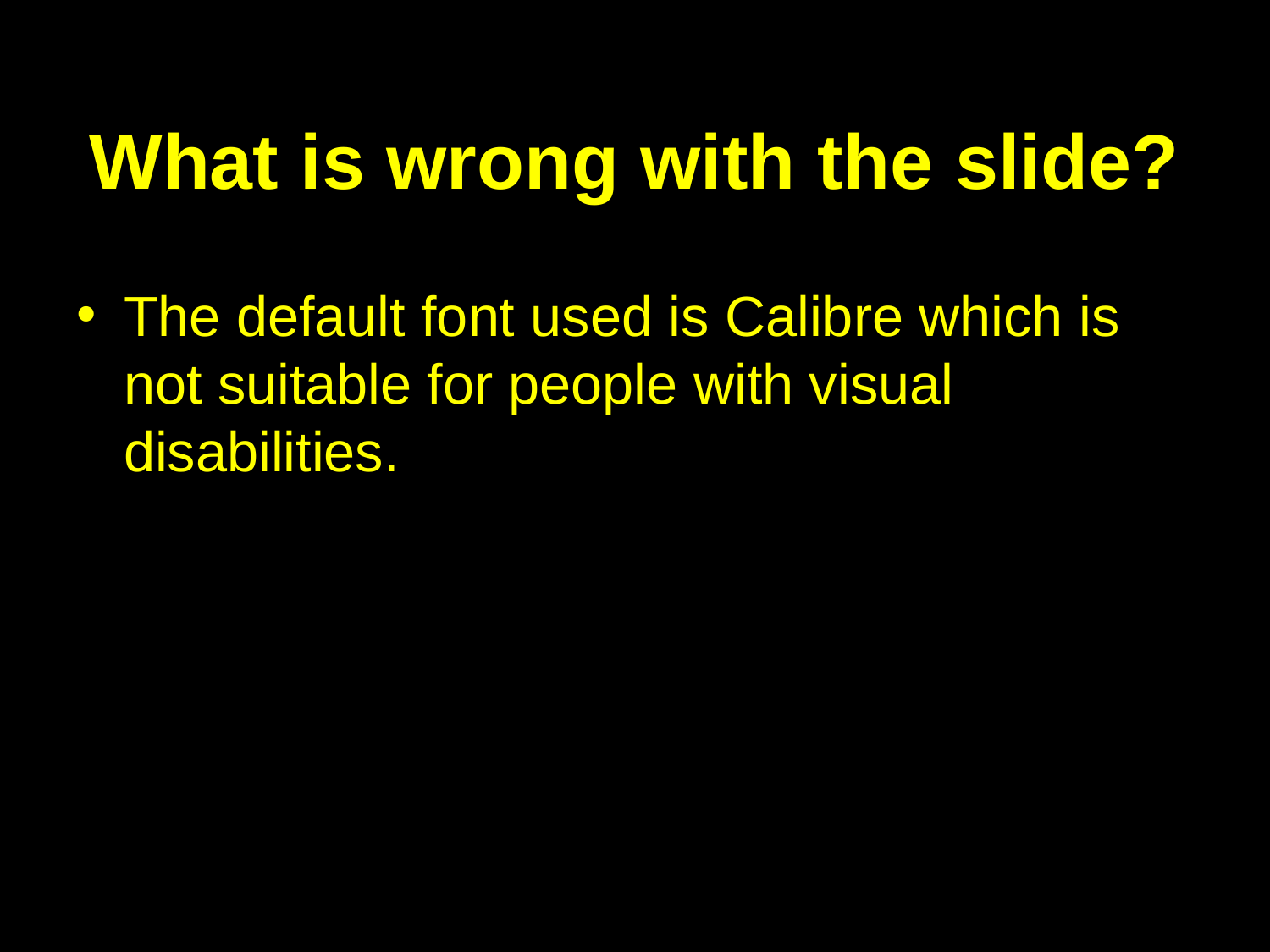

# What is wrong with the slide?
The default font used is Calibre which is not suitable for people with visual disabilities.